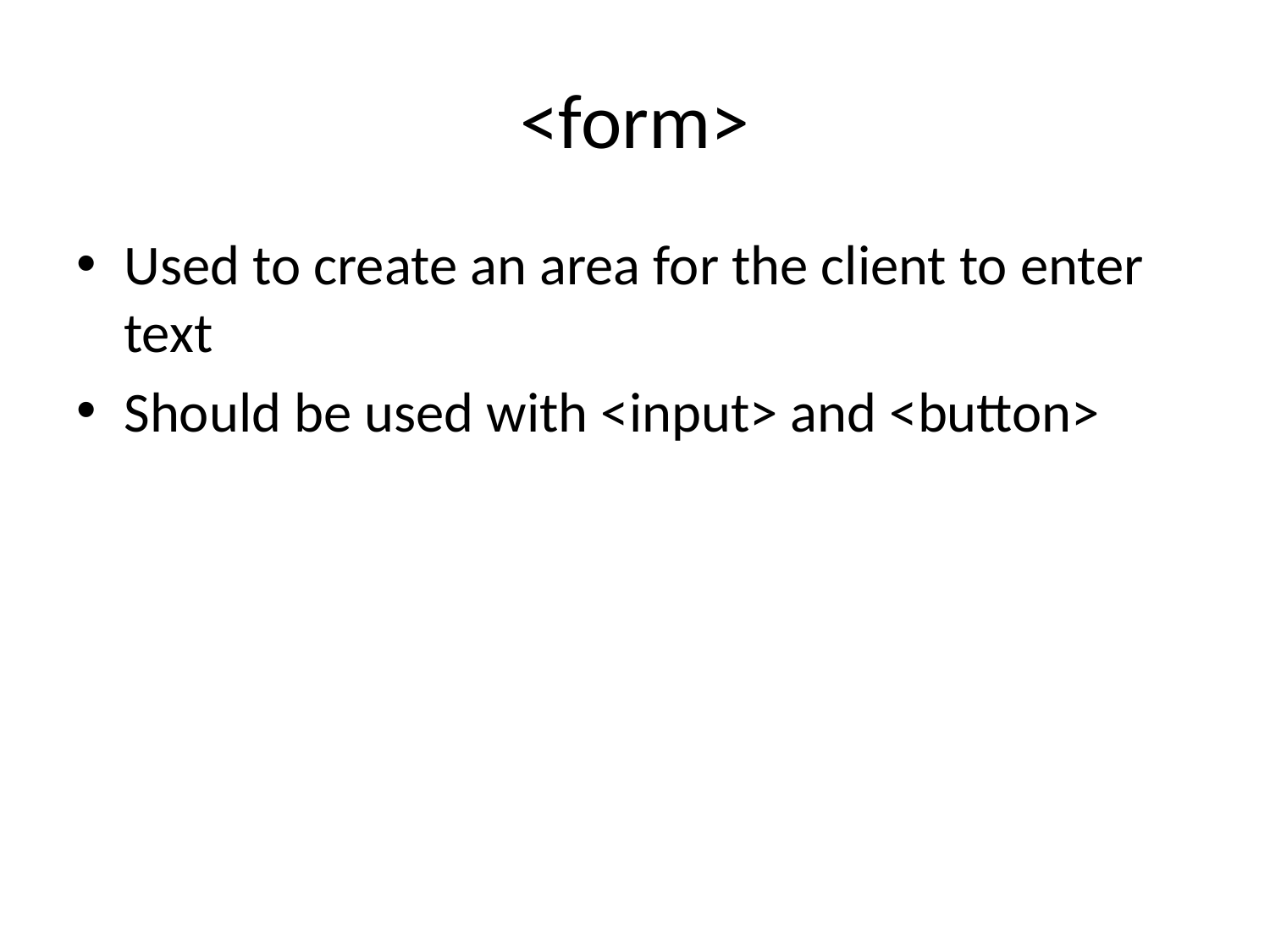

# <form>
Used to create an area for the client to enter text
Should be used with <input> and <button>